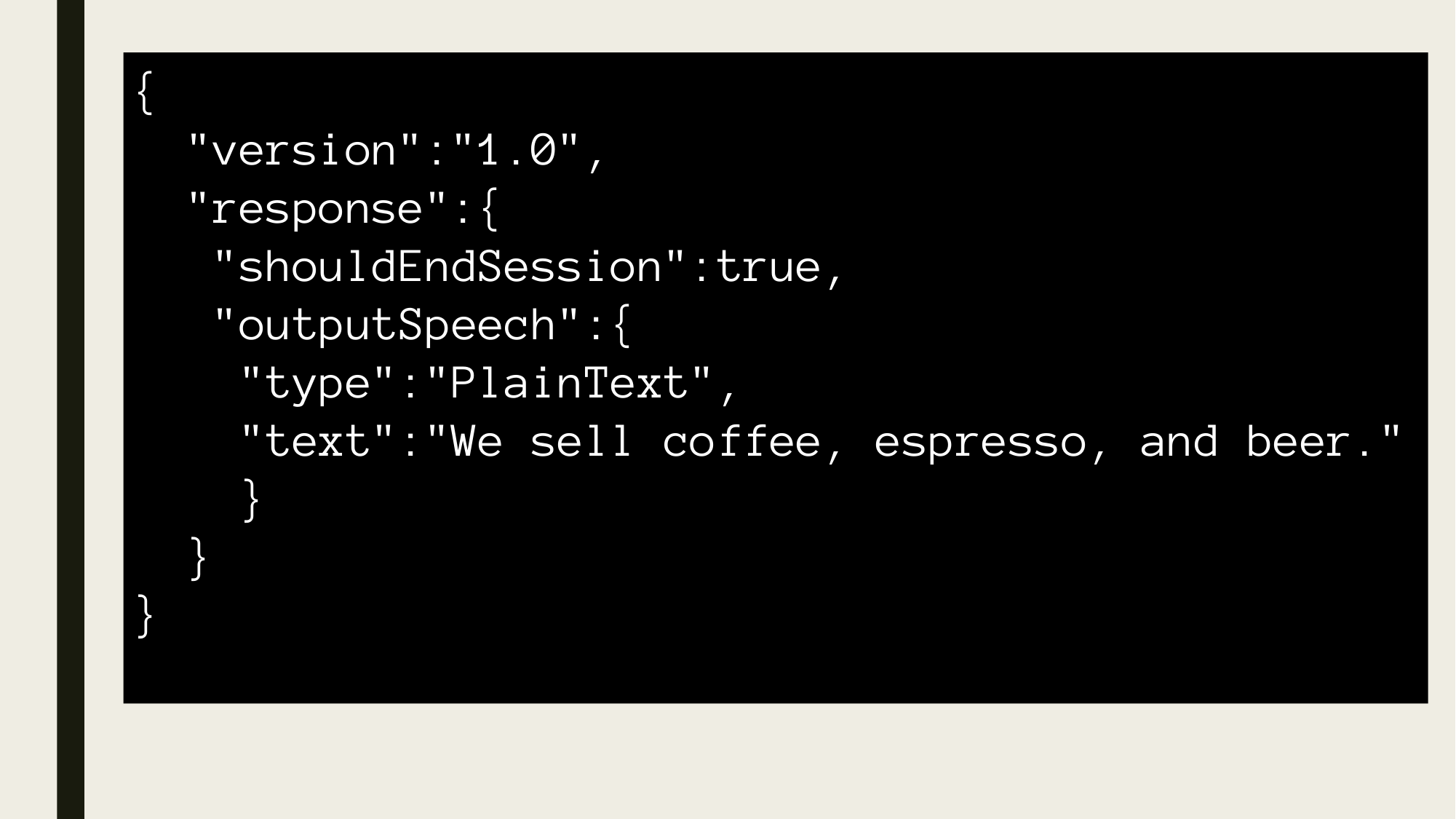

{
  "version":"1.0",
  "response":{
   "shouldEndSession":true,
   "outputSpeech":{
    "type":"PlainText",
    "text":"We sell coffee, espresso, and beer."
    }
  }
}